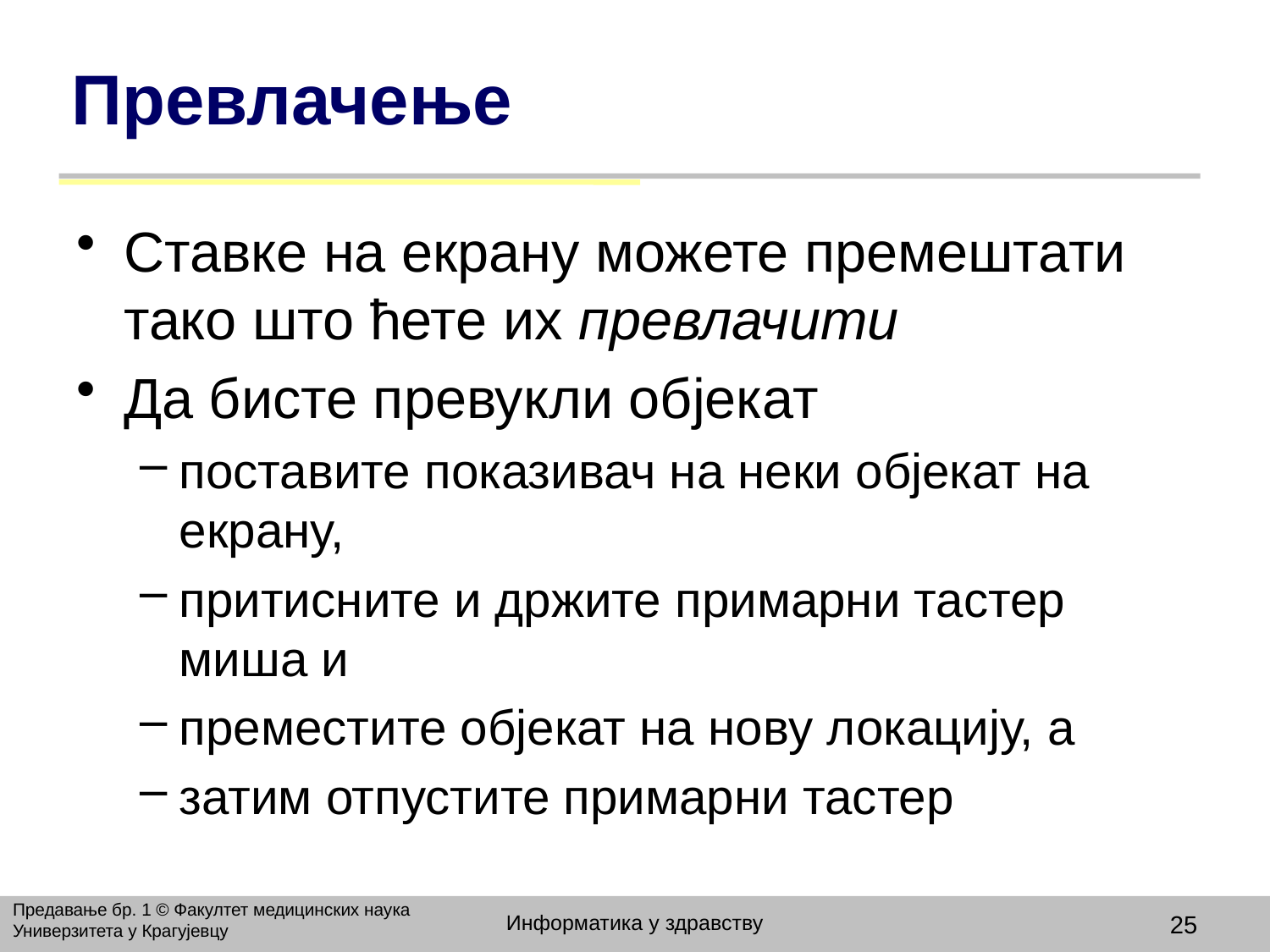

# Превлачење
Ставке на екрану можете премештати тако што ћете их превлачити
Да бисте превукли објекат
поставите показивач на неки објекат на екрану,
притисните и држите примарни тастер миша и
преместите објекат на нову локацију, а
затим отпустите примарни тастер
Предавање бр. 1 © Факултет медицинских наука Универзитета у Крагујевцу
Информатика у здравству
25